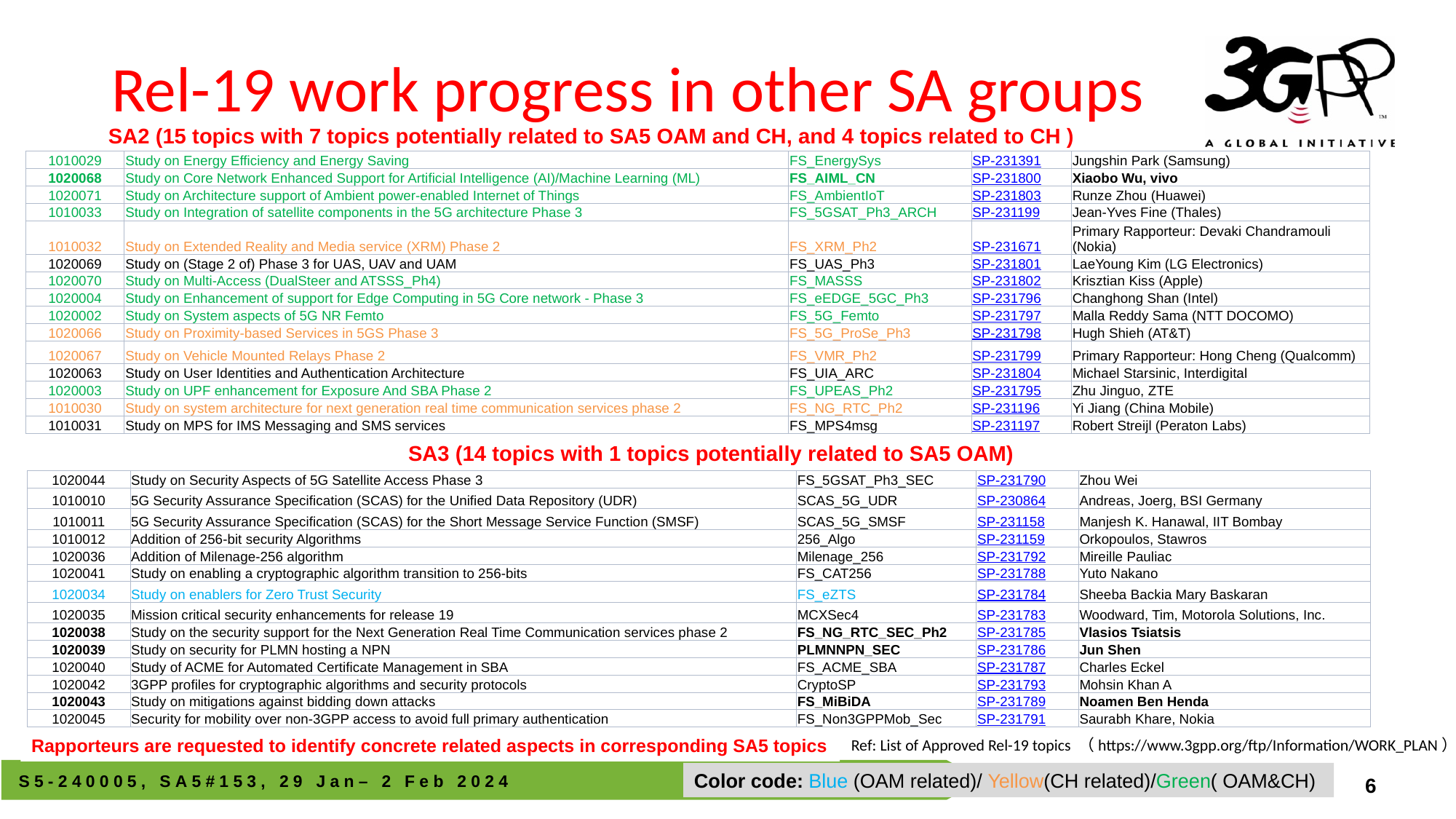

# Rel-19 work progress in other SA groups
SA2 (15 topics with 7 topics potentially related to SA5 OAM and CH, and 4 topics related to CH )
| 1010029 | Study on Energy Efficiency and Energy Saving | FS\_EnergySys | SP-231391 | Jungshin Park (Samsung) |
| --- | --- | --- | --- | --- |
| 1020068 | Study on Core Network Enhanced Support for Artificial Intelligence (AI)/Machine Learning (ML) | FS\_AIML\_CN | SP-231800 | Xiaobo Wu, vivo |
| 1020071 | Study on Architecture support of Ambient power-enabled Internet of Things | FS\_AmbientIoT | SP-231803 | Runze Zhou (Huawei) |
| 1010033 | Study on Integration of satellite components in the 5G architecture Phase 3 | FS\_5GSAT\_Ph3\_ARCH | SP-231199 | Jean-Yves Fine (Thales) |
| 1010032 | Study on Extended Reality and Media service (XRM) Phase 2 | FS\_XRM\_Ph2 | SP-231671 | Primary Rapporteur: Devaki Chandramouli (Nokia) |
| 1020069 | Study on (Stage 2 of) Phase 3 for UAS, UAV and UAM | FS\_UAS\_Ph3 | SP-231801 | LaeYoung Kim (LG Electronics) |
| 1020070 | Study on Multi-Access (DualSteer and ATSSS\_Ph4) | FS\_MASSS | SP-231802 | Krisztian Kiss (Apple) |
| 1020004 | Study on Enhancement of support for Edge Computing in 5G Core network - Phase 3 | FS\_eEDGE\_5GC\_Ph3 | SP-231796 | Changhong Shan (Intel) |
| 1020002 | Study on System aspects of 5G NR Femto | FS\_5G\_Femto | SP-231797 | Malla Reddy Sama (NTT DOCOMO) |
| 1020066 | Study on Proximity-based Services in 5GS Phase 3 | FS\_5G\_ProSe\_Ph3 | SP-231798 | Hugh Shieh (AT&T) |
| 1020067 | Study on Vehicle Mounted Relays Phase 2 | FS\_VMR\_Ph2 | SP-231799 | Primary Rapporteur: Hong Cheng (Qualcomm) |
| 1020063 | Study on User Identities and Authentication Architecture | FS\_UIA\_ARC | SP-231804 | Michael Starsinic, Interdigital |
| 1020003 | Study on UPF enhancement for Exposure And SBA Phase 2 | FS\_UPEAS\_Ph2 | SP-231795 | Zhu Jinguo, ZTE |
| 1010030 | Study on system architecture for next generation real time communication services phase 2 | FS\_NG\_RTC\_Ph2 | SP-231196 | Yi Jiang (China Mobile) |
| 1010031 | Study on MPS for IMS Messaging and SMS services | FS\_MPS4msg | SP-231197 | Robert Streijl (Peraton Labs) |
SA3 (14 topics with 1 topics potentially related to SA5 OAM)
| 1020044 | Study on Security Aspects of 5G Satellite Access Phase 3 | FS\_5GSAT\_Ph3\_SEC | SP-231790 | Zhou Wei |
| --- | --- | --- | --- | --- |
| 1010010 | 5G Security Assurance Specification (SCAS) for the Unified Data Repository (UDR) | SCAS\_5G\_UDR | SP-230864 | Andreas, Joerg, BSI Germany |
| 1010011 | 5G Security Assurance Specification (SCAS) for the Short Message Service Function (SMSF) | SCAS\_5G\_SMSF | SP-231158 | Manjesh K. Hanawal, IIT Bombay |
| 1010012 | Addition of 256-bit security Algorithms | 256\_Algo | SP-231159 | Orkopoulos, Stawros |
| 1020036 | Addition of Milenage-256 algorithm | Milenage\_256 | SP-231792 | Mireille Pauliac |
| 1020041 | Study on enabling a cryptographic algorithm transition to 256-bits | FS\_CAT256 | SP-231788 | Yuto Nakano |
| 1020034 | Study on enablers for Zero Trust Security | FS\_eZTS | SP-231784 | Sheeba Backia Mary Baskaran |
| 1020035 | Mission critical security enhancements for release 19 | MCXSec4 | SP-231783 | Woodward, Tim, Motorola Solutions, Inc. |
| 1020038 | Study on the security support for the Next Generation Real Time Communication services phase 2 | FS\_NG\_RTC\_SEC\_Ph2 | SP-231785 | Vlasios Tsiatsis |
| 1020039 | Study on security for PLMN hosting a NPN | PLMNNPN\_SEC | SP-231786 | Jun Shen |
| 1020040 | Study of ACME for Automated Certificate Management in SBA | FS\_ACME\_SBA | SP-231787 | Charles Eckel |
| 1020042 | 3GPP profiles for cryptographic algorithms and security protocols | CryptoSP | SP-231793 | Mohsin Khan A |
| 1020043 | Study on mitigations against bidding down attacks | FS\_MiBiDA | SP-231789 | Noamen Ben Henda |
| 1020045 | Security for mobility over non-3GPP access to avoid full primary authentication | FS\_Non3GPPMob\_Sec | SP-231791 | Saurabh Khare, Nokia |
Rapporteurs are requested to identify concrete related aspects in corresponding SA5 topics
Ref: List of Approved Rel-19 topics （https://www.3gpp.org/ftp/Information/WORK_PLAN）

Color code: Blue (OAM related)/ Yellow(CH related)/Green( OAM&CH)